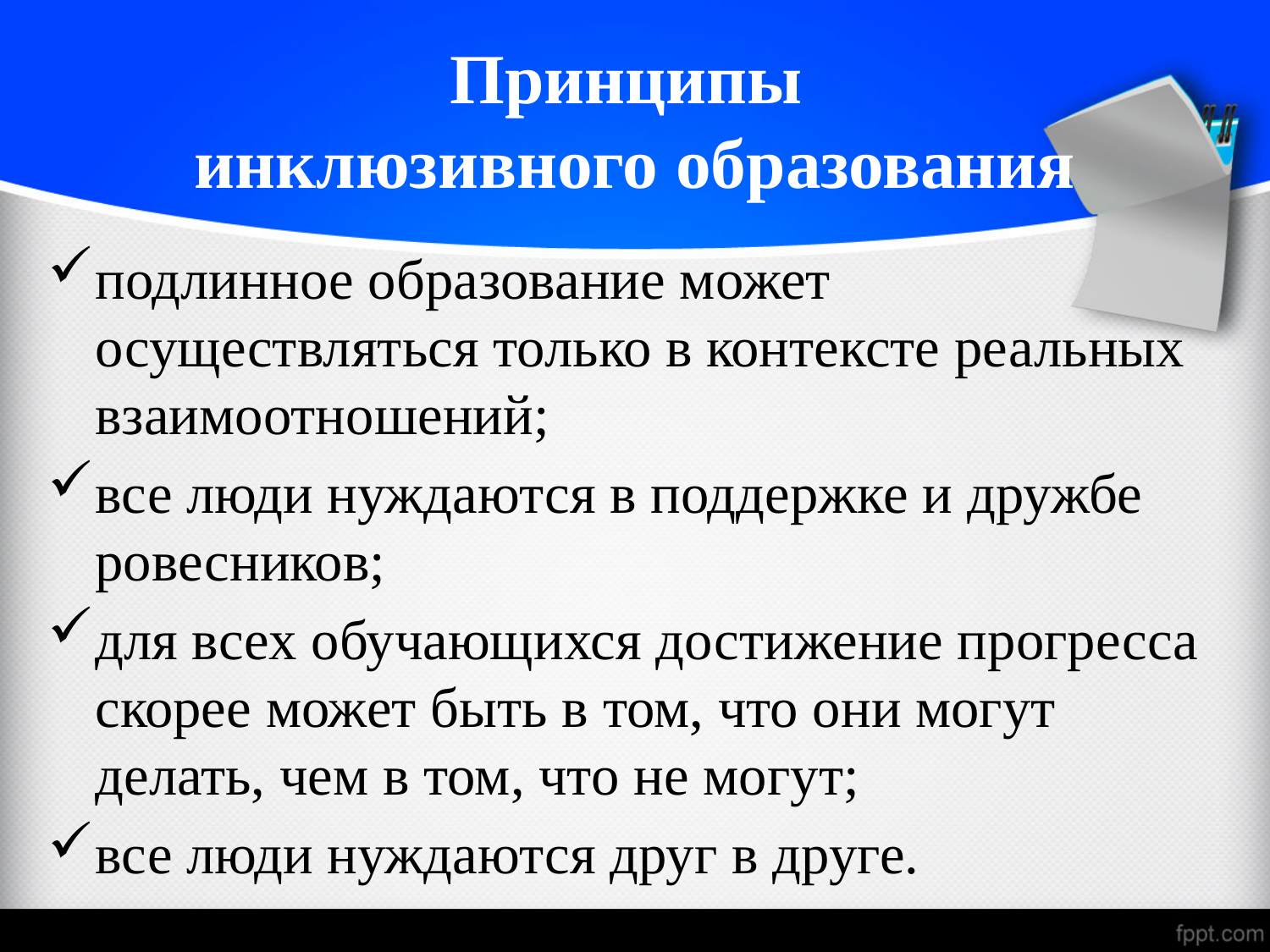

# Принципы инклюзивного образования
подлинное образование может осуществляться только в контексте реальных взаимоотношений;
все люди нуждаются в поддержке и дружбе ровесников;
для всех обучающихся достижение прогресса скорее может быть в том, что они могут делать, чем в том, что не могут;
все люди нуждаются друг в друге.